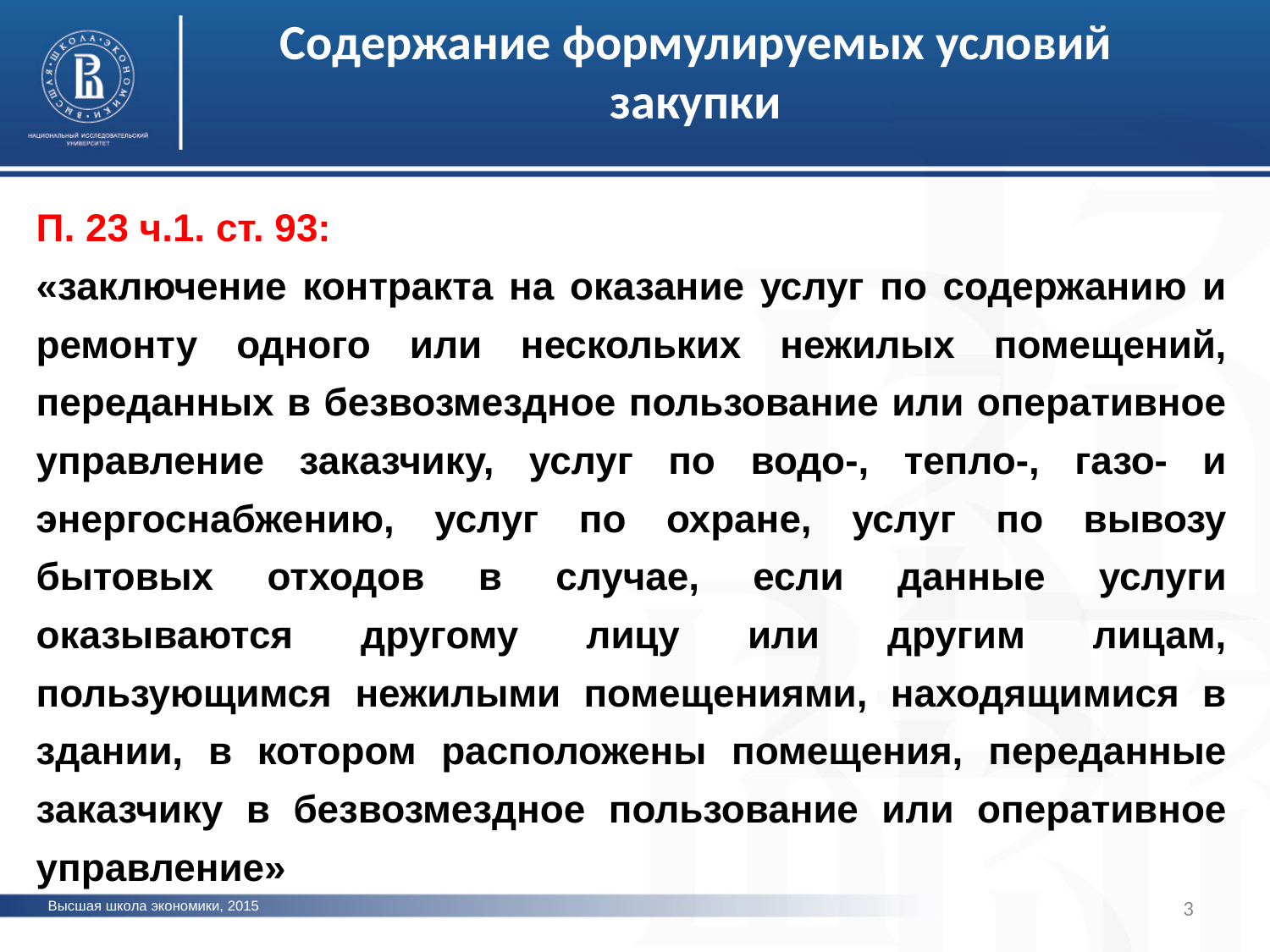

# Содержание формулируемых условий закупки

П. 23 ч.1. ст. 93:
«заключение контракта на оказание услуг по содержанию и ремонту одного или нескольких нежилых помещений, переданных в безвозмездное пользование или оперативное управление заказчику, услуг по водо-, тепло-, газо- и энергоснабжению, услуг по охране, услуг по вывозу бытовых отходов в случае, если данные услуги оказываются другому лицу или другим лицам, пользующимся нежилыми помещениями, находящимися в здании, в котором расположены помещения, переданные заказчику в безвозмездное пользование или оперативное управление»

фото
3
Высшая школа экономики, 2015